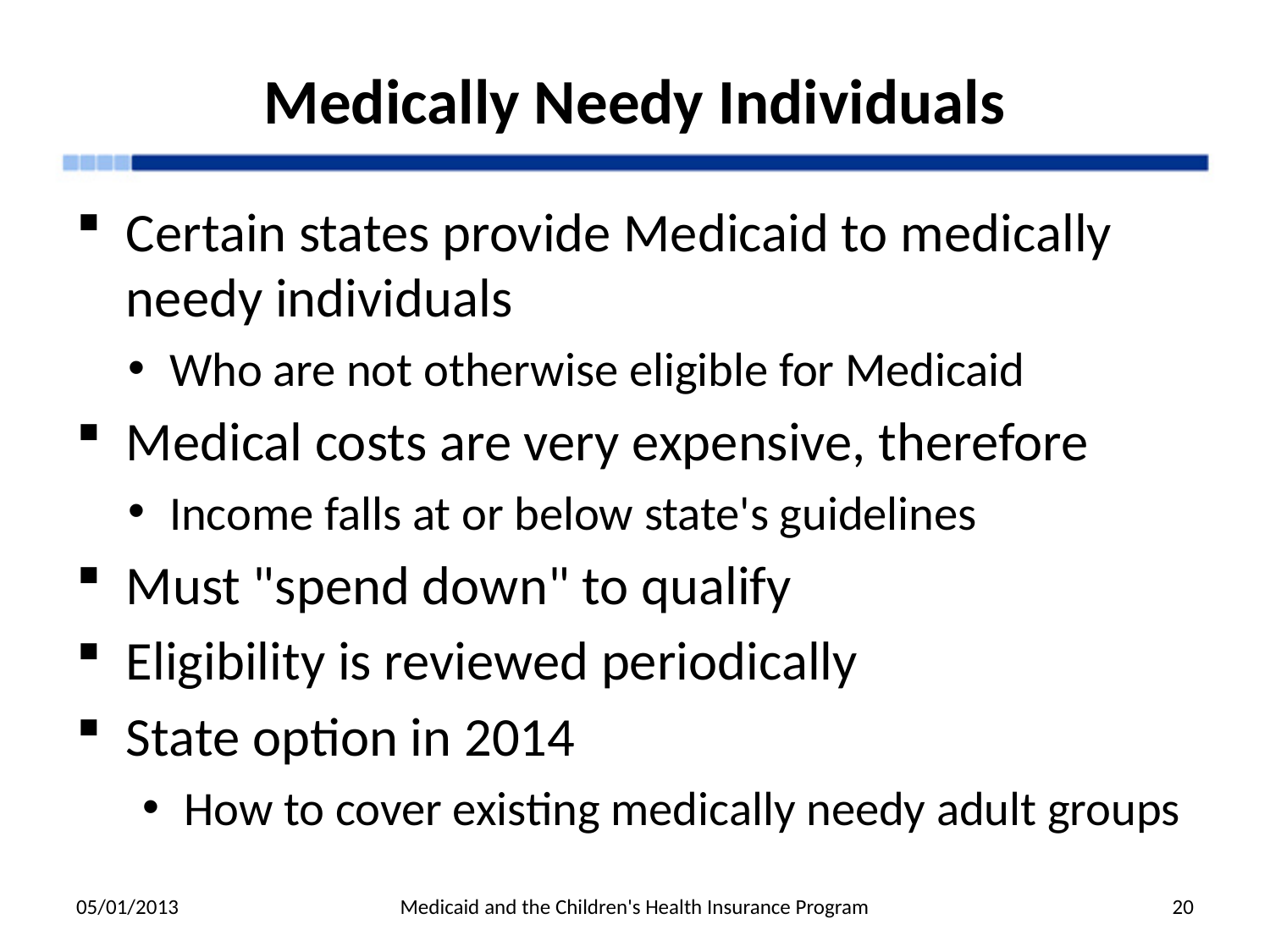

# Medically Needy Individuals
Certain states provide Medicaid to medically needy individuals
Who are not otherwise eligible for Medicaid
Medical costs are very expensive, therefore
Income falls at or below state's guidelines
Must "spend down" to qualify
Eligibility is reviewed periodically
State option in 2014
How to cover existing medically needy adult groups
05/01/2013
Medicaid and the Children's Health Insurance Program
20